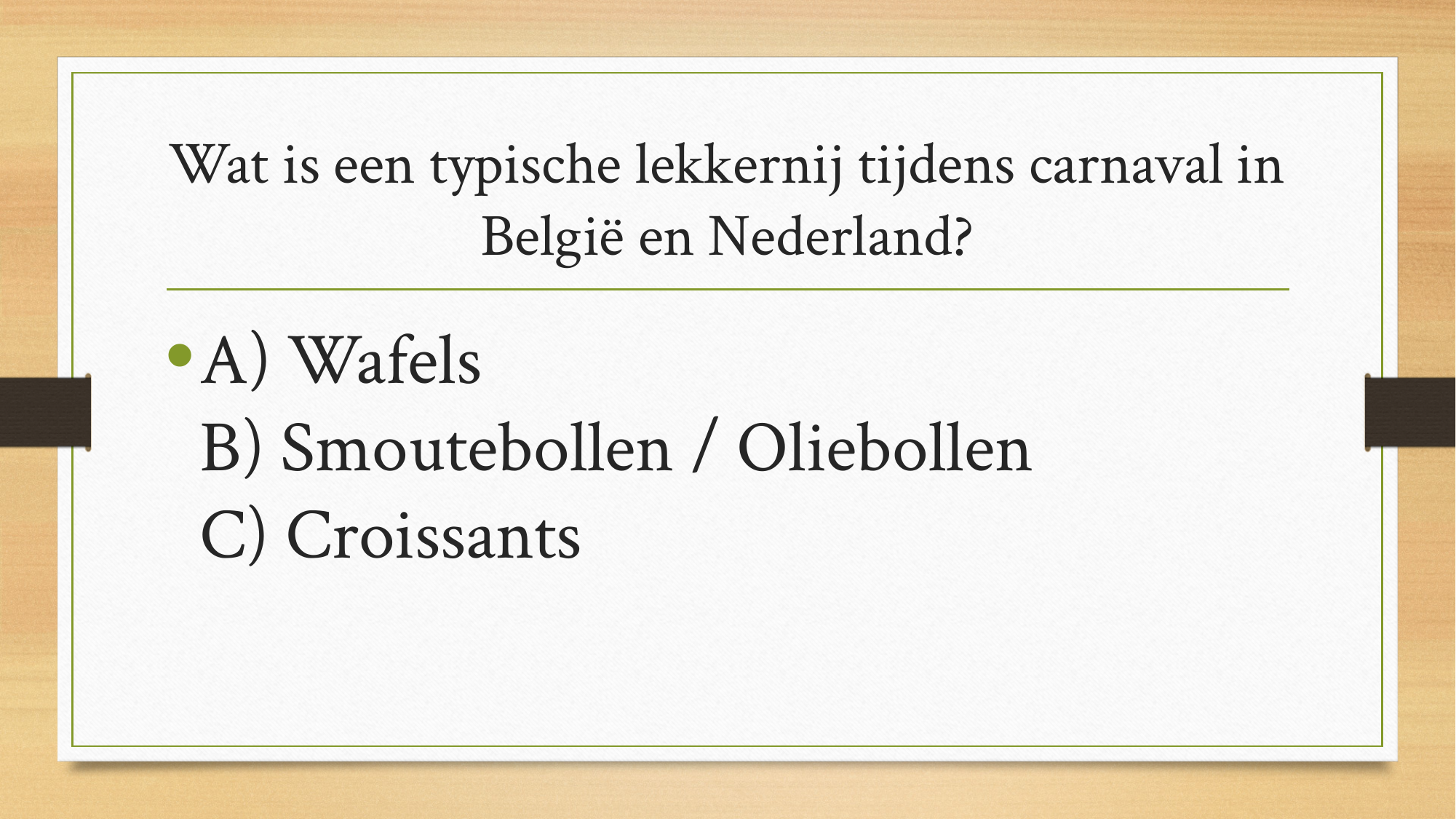

# Wat is een typische lekkernij tijdens carnaval in België en Nederland?
A) Wafels
B) Smoutebollen / Oliebollen
C) Croissants